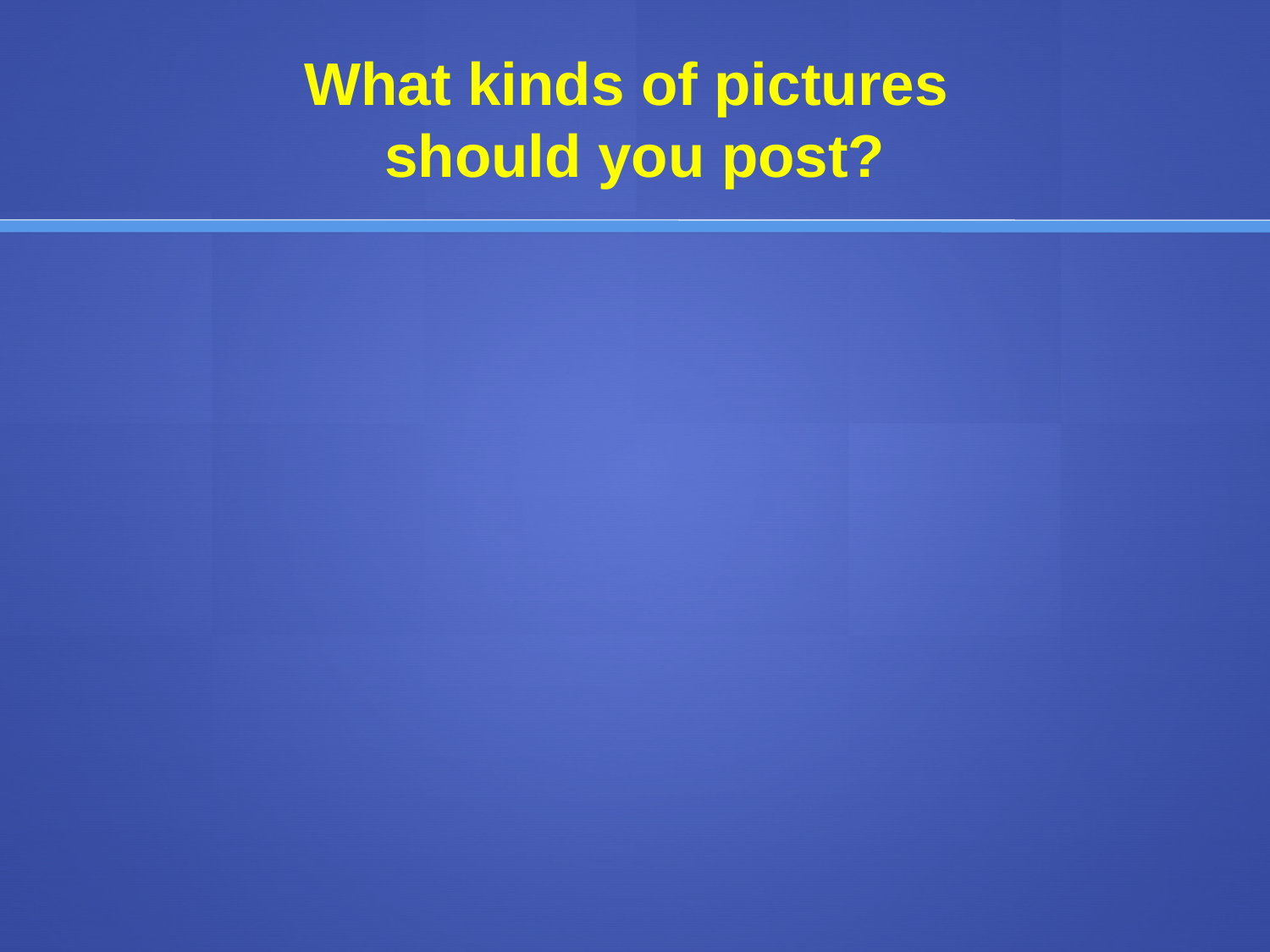

# What kinds of pictures should you post?